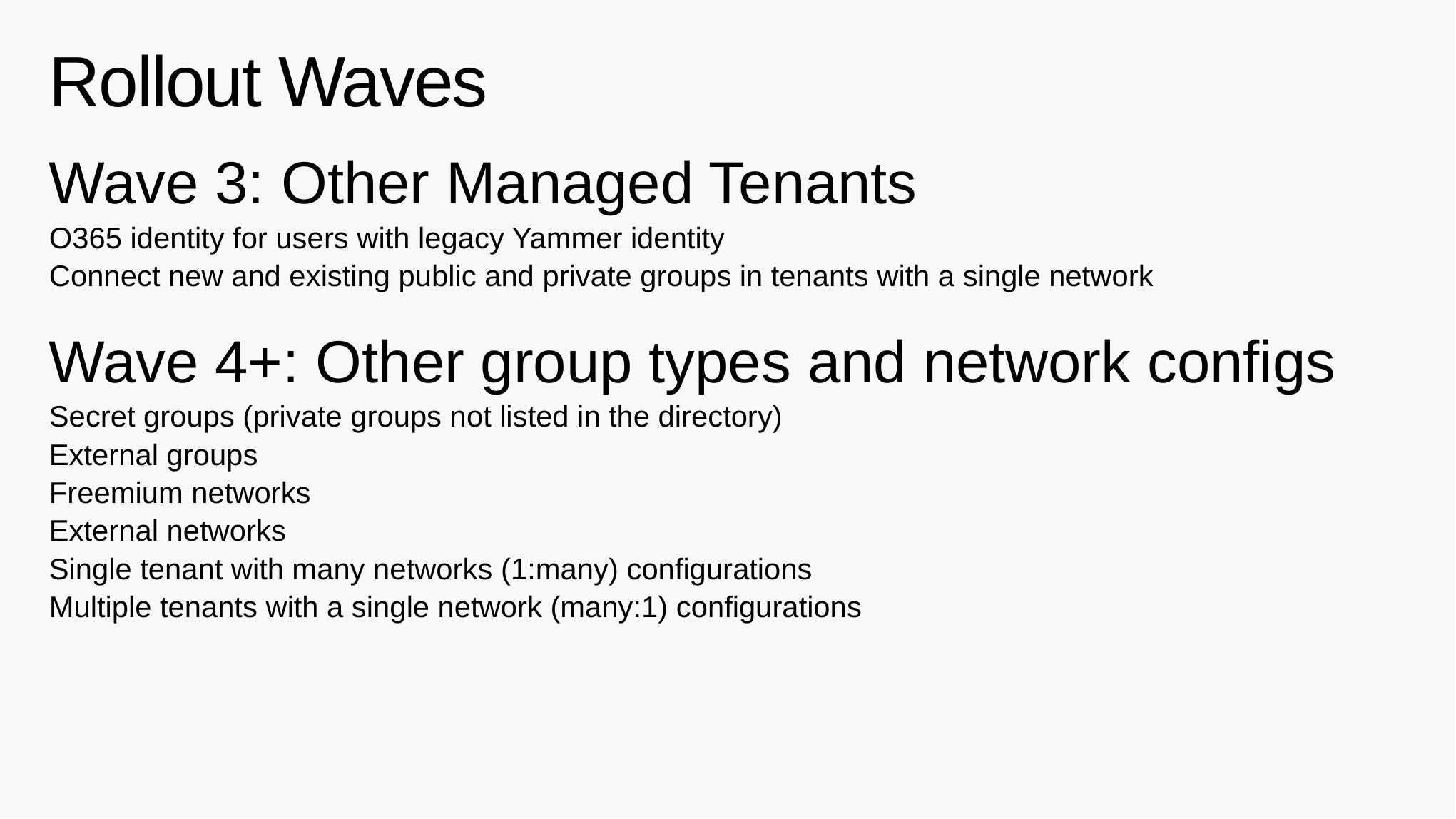

# Rollout Waves
Wave 3: Other Managed Tenants
O365 identity for users with legacy Yammer identity
Connect new and existing public and private groups in tenants with a single network

Wave 4+: Other group types and network configs
Secret groups (private groups not listed in the directory)
External groups
Freemium networks
External networks
Single tenant with many networks (1:many) configurations
Multiple tenants with a single network (many:1) configurations